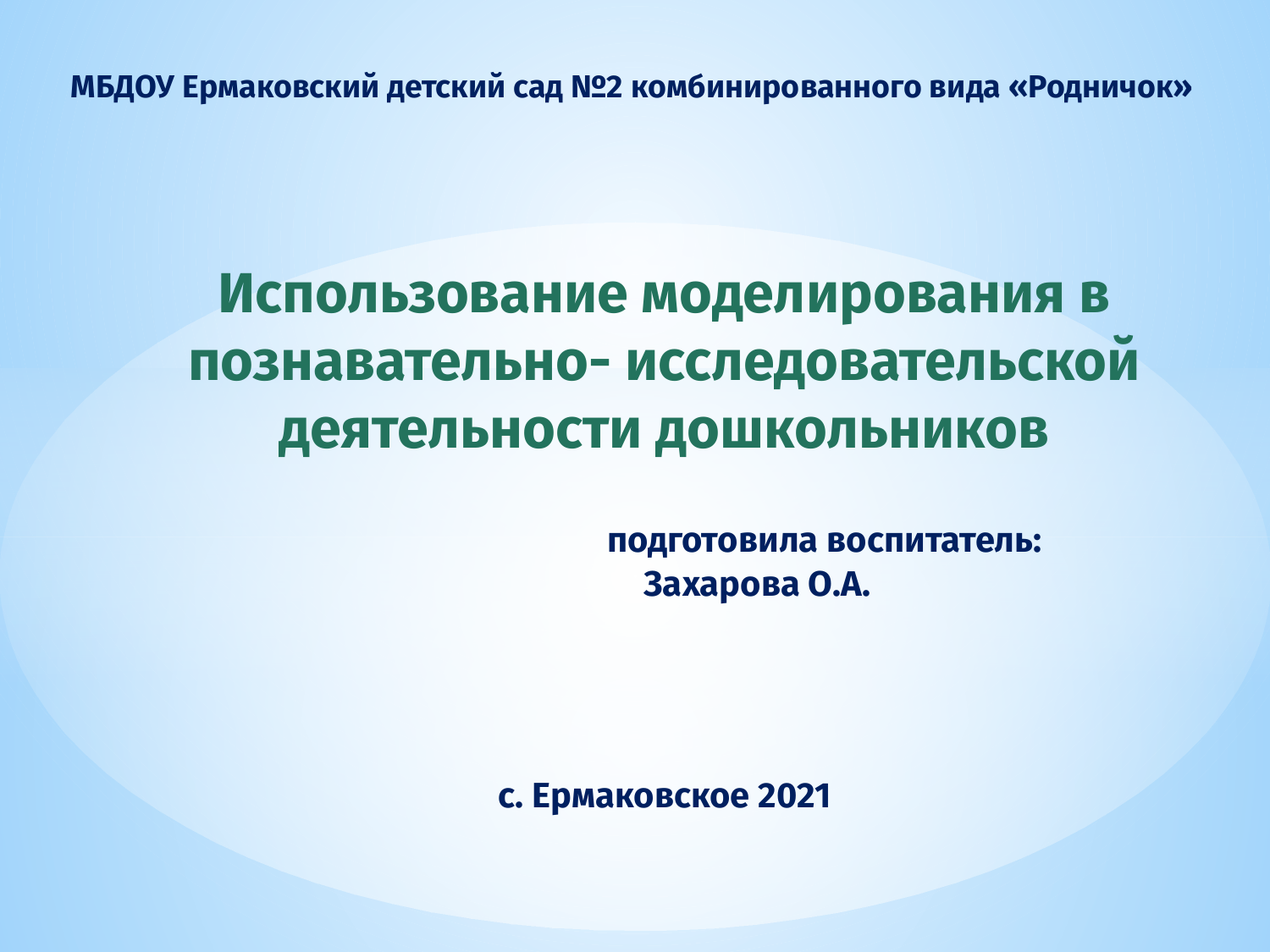

# МБДОУ Ермаковский детский сад №2 комбинированного вида «Родничок» Использование моделирования в познавательно- исследовательской деятельности дошкольников подготовила воспитатель: Захарова О.А. с. Ермаковское 2021